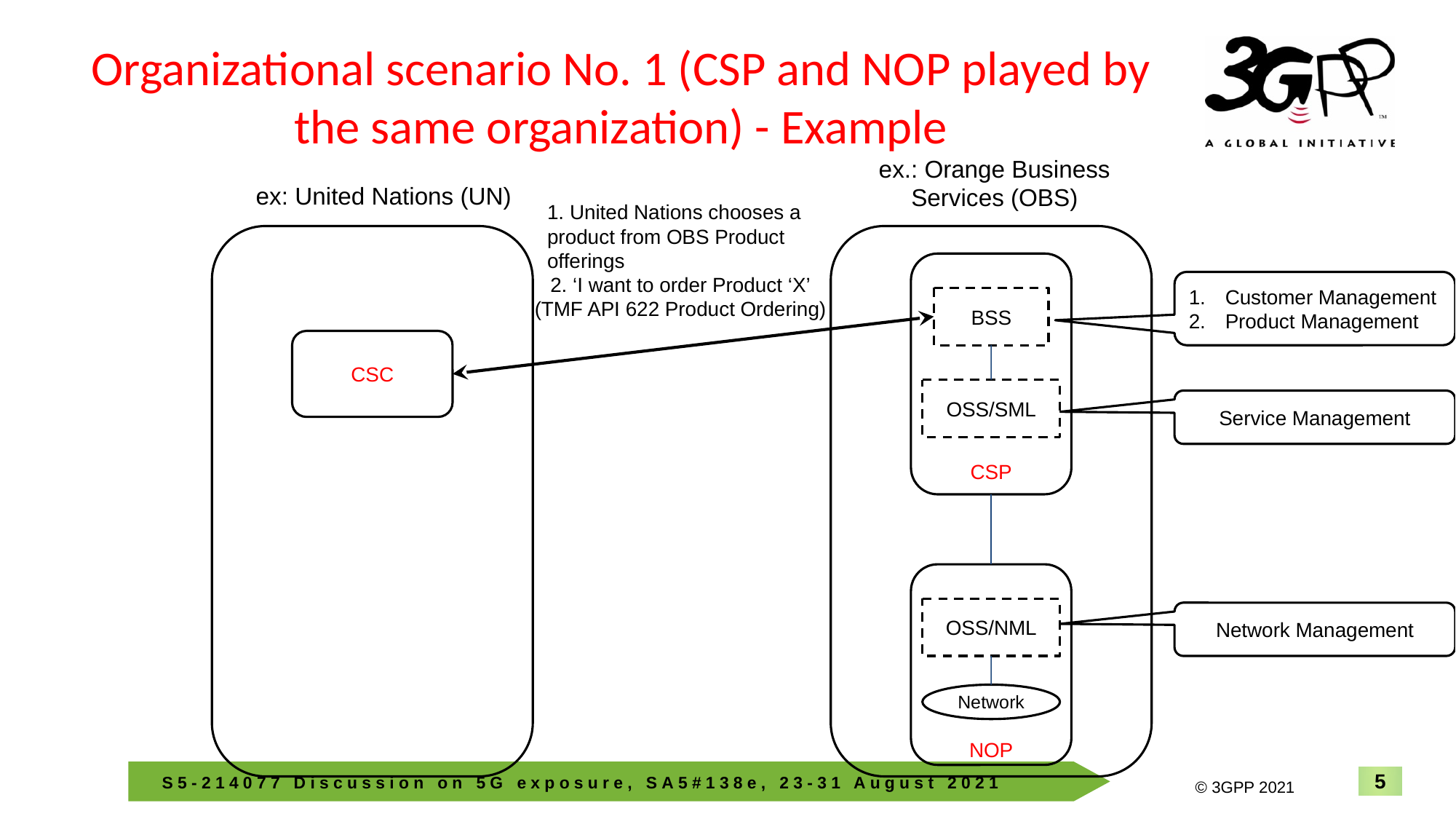

# Organizational scenario No. 1 (CSP and NOP played by the same organization) - Example
ex.: Orange Business
Services (OBS)
ex: United Nations (UN)
1. United Nations chooses a product from OBS Product offerings

CSP
Customer Management
Product Management
2. ‘I want to order Product ‘X’
(TMF API 622 Product Ordering)
BSS
CSC
OSS/SML
Service Management

NOP
OSS/NML
Network Management
Network